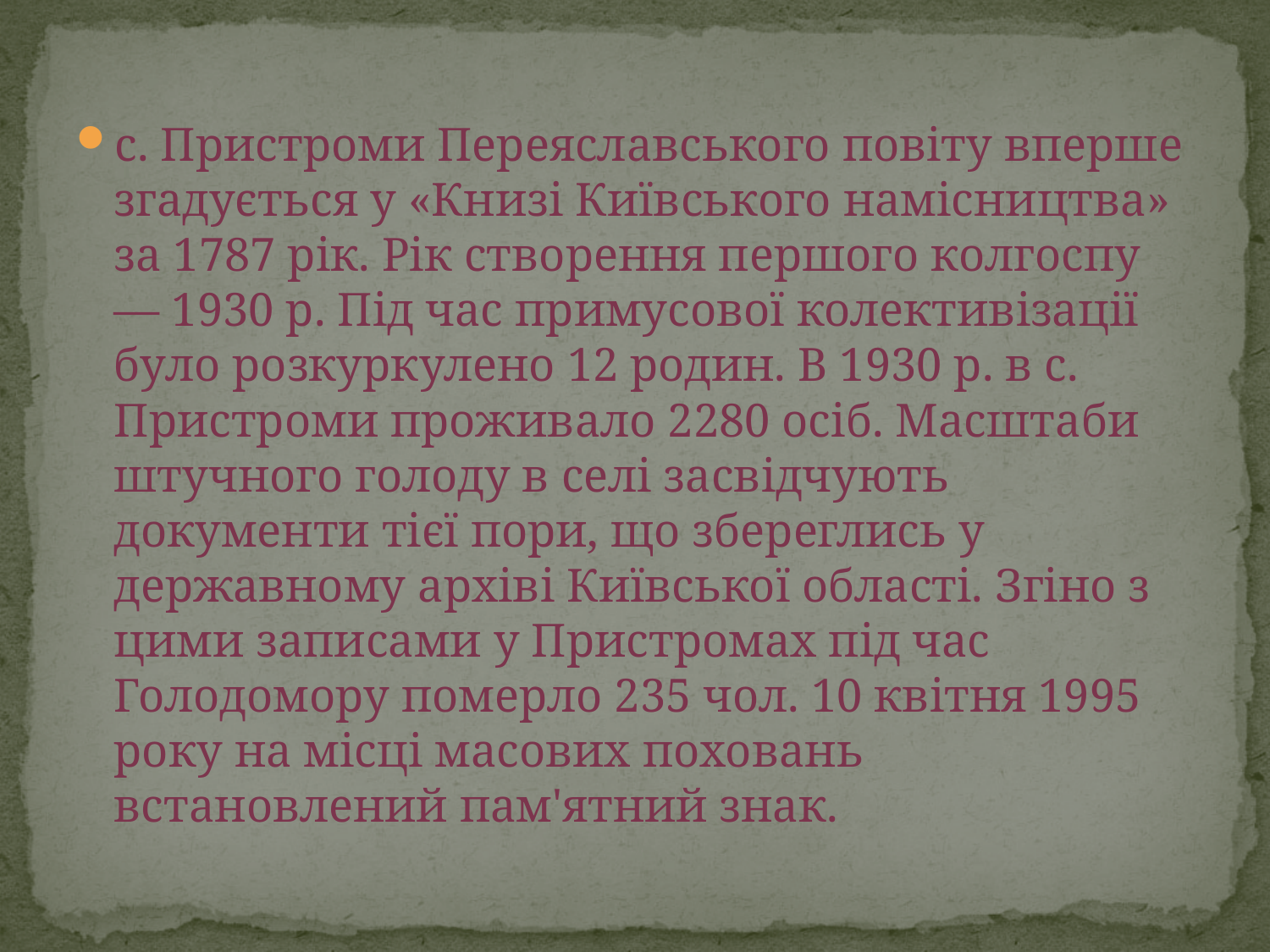

#
с. Пристроми Переяславського повіту вперше згадується у «Книзі Київського намісництва» за 1787 рік. Рік створення першого колгоспу — 1930 р. Під час примусової колективізації було розкуркулено 12 родин. В 1930 р. в с. Пристроми проживало 2280 осіб. Масштаби штучного голоду в селі засвідчують документи тієї пори, що збереглись у державному архіві Київської області. Згіно з цими записами у Пристромах під час Голодомору померло 235 чол. 10 квітня 1995 року на місці масових поховань встановлений пам'ятний знак.